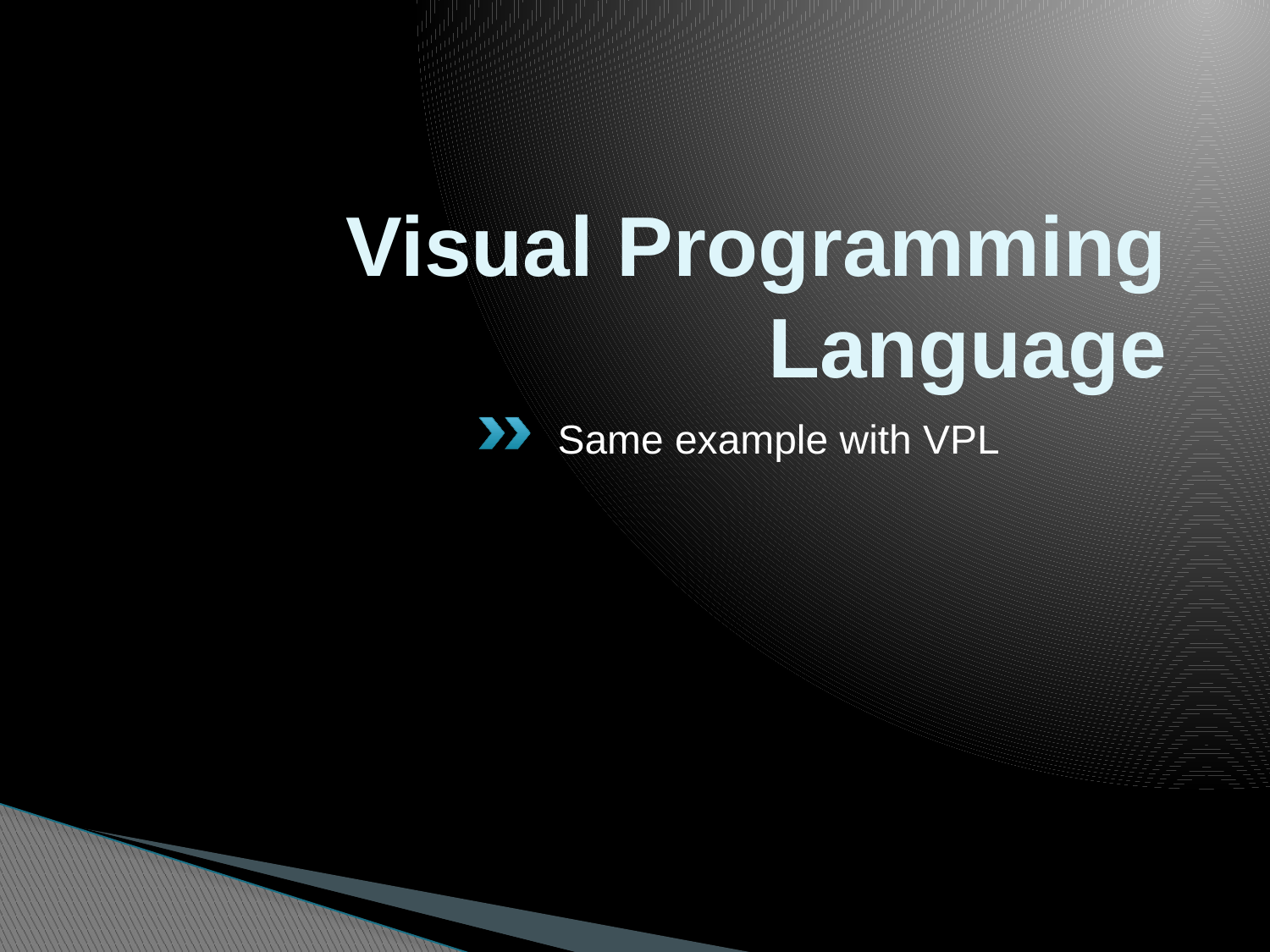

# Visual Programming Language
Same example with VPL